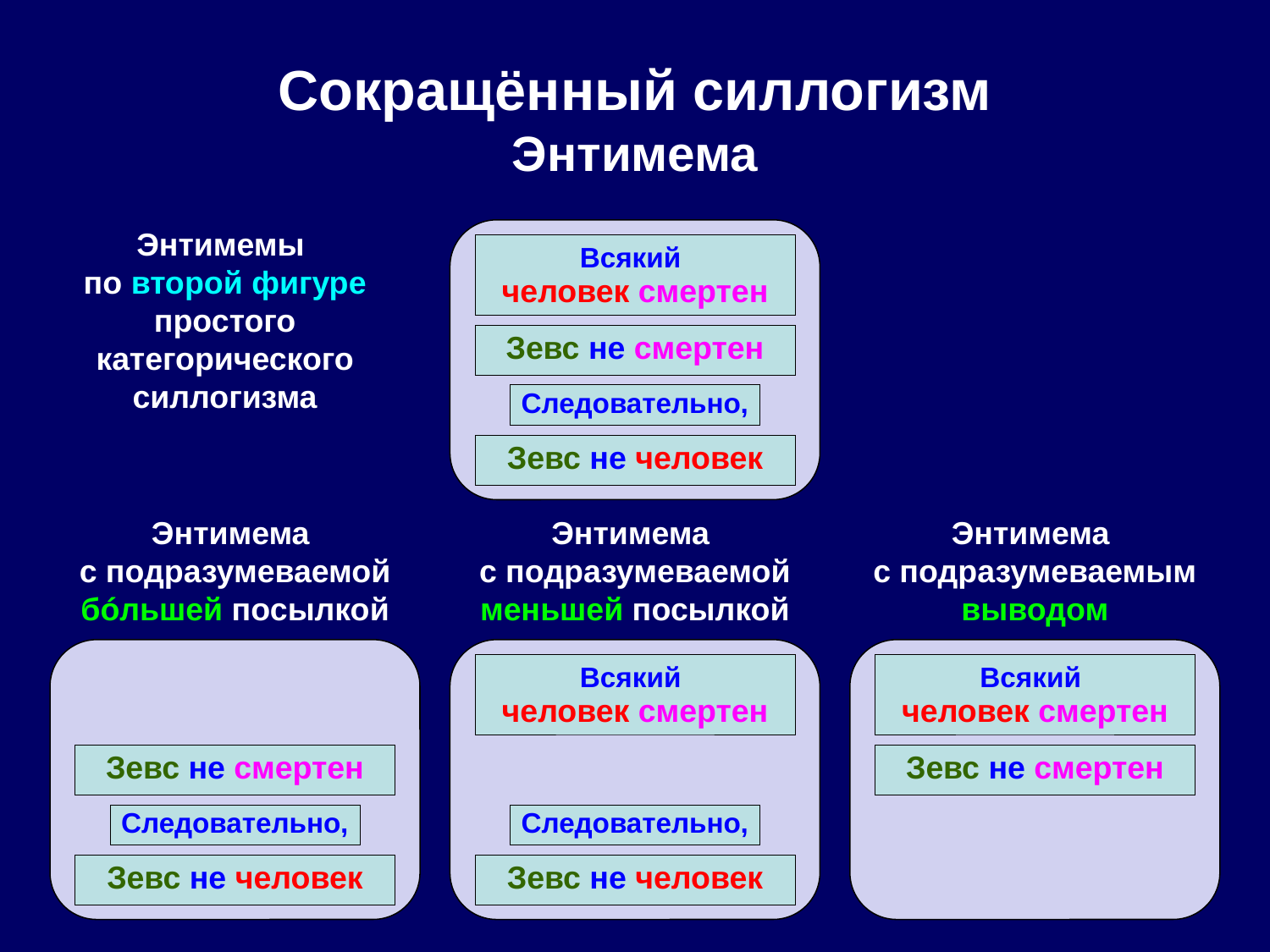

# Сокращённый силлогизм Энтимема
Энтимемы
по второй фигуре
простого
категорического
силлогизма

Всякий
человек смертен
Зевс не смертен
Следовательно,
Зевс не человек
Энтимема
с подразумеваемой
бóльшей посылкой
Энтимема
с подразумеваемой
меньшей посылкой
Энтимема
с подразумеваемым
выводом

Всякий
человек смертен
Всякий
человек смертен
Зевс не смертен
Зевс не смертен
Следовательно,
Следовательно,
Зевс не человек
Зевс не человек